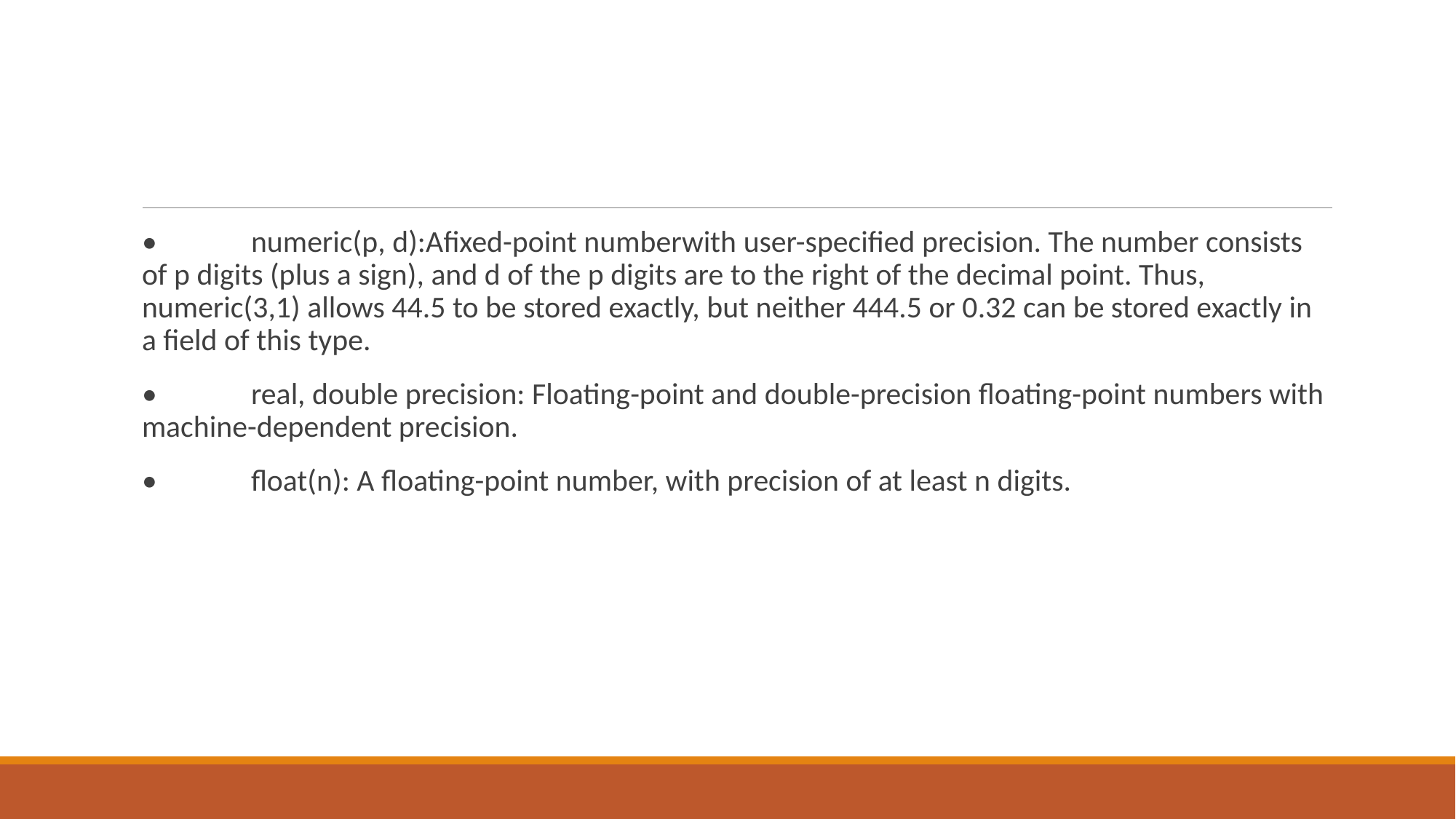

#
•	numeric(p, d):Afixed-point numberwith user-specified precision. The number consists of p digits (plus a sign), and d of the p digits are to the right of the decimal point. Thus, numeric(3,1) allows 44.5 to be stored exactly, but neither 444.5 or 0.32 can be stored exactly in a field of this type.
•	real, double precision: Floating-point and double-precision floating-point numbers with machine-dependent precision.
•	float(n): A floating-point number, with precision of at least n digits.